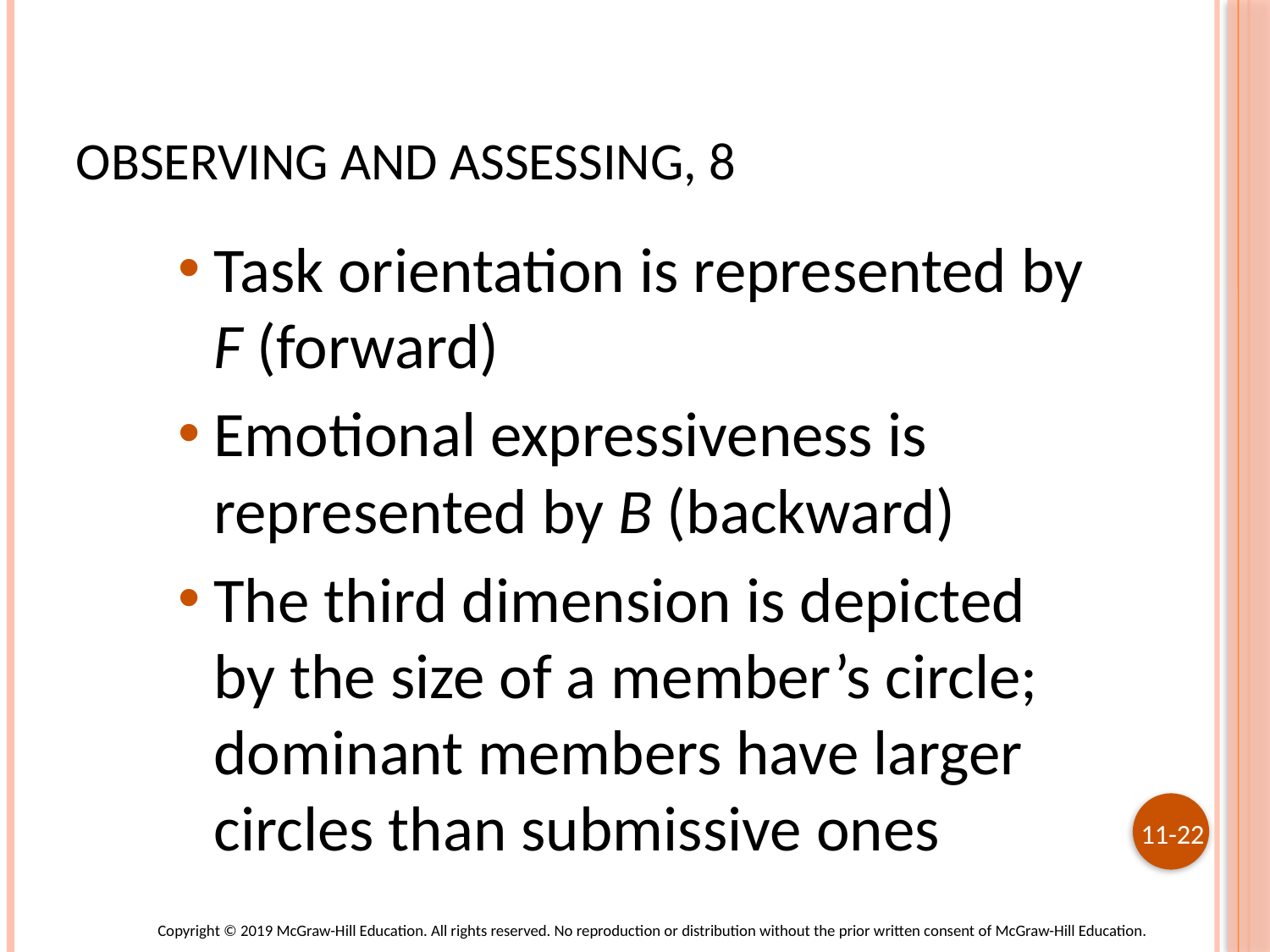

# Observing and Assessing, 8
Task orientation is represented by F (forward)
Emotional expressiveness is represented by B (backward)
The third dimension is depicted by the size of a member’s circle; dominant members have larger circles than submissive ones